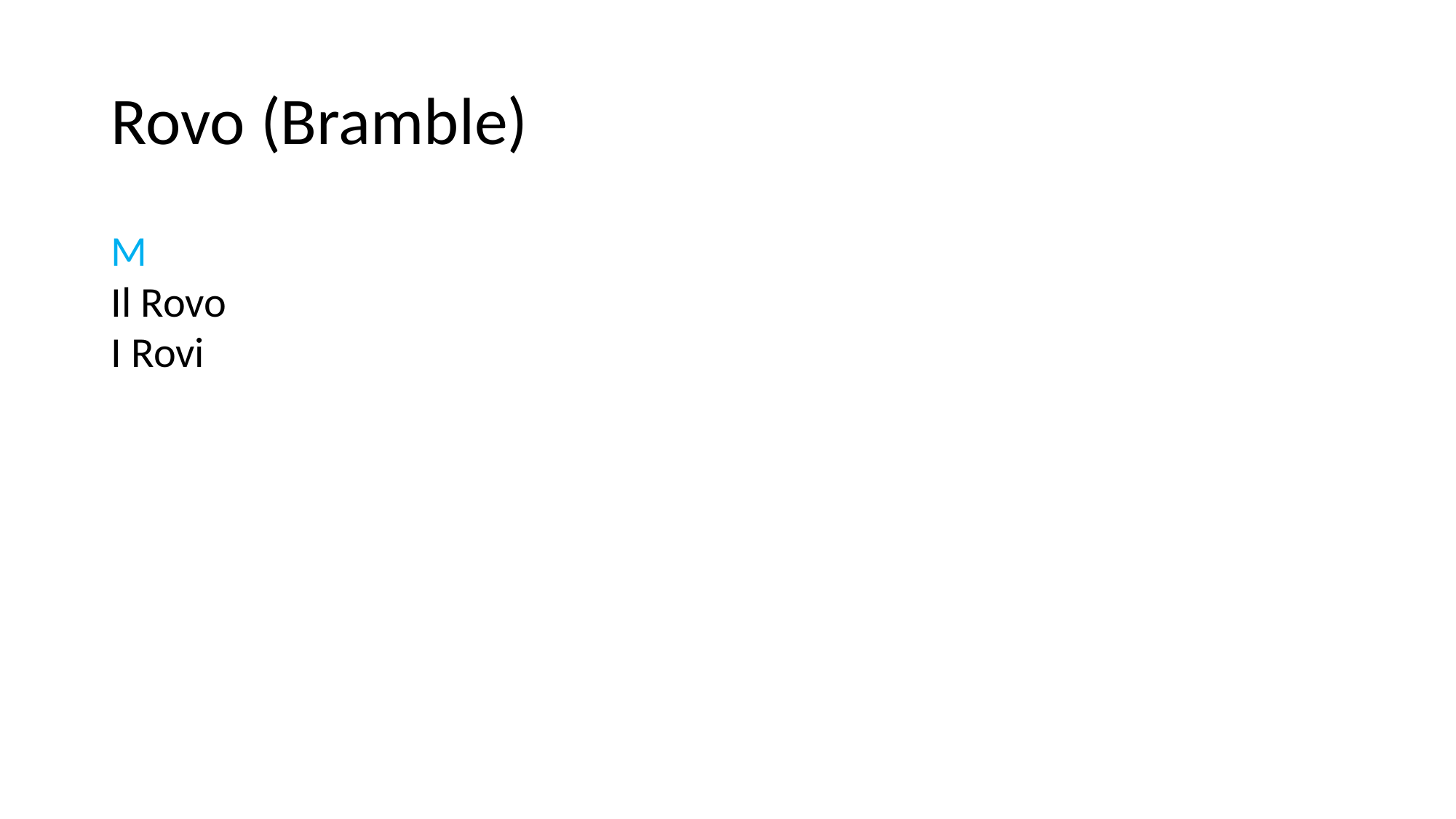

# Rovo (Bramble)
M
Il Rovo
I Rovi